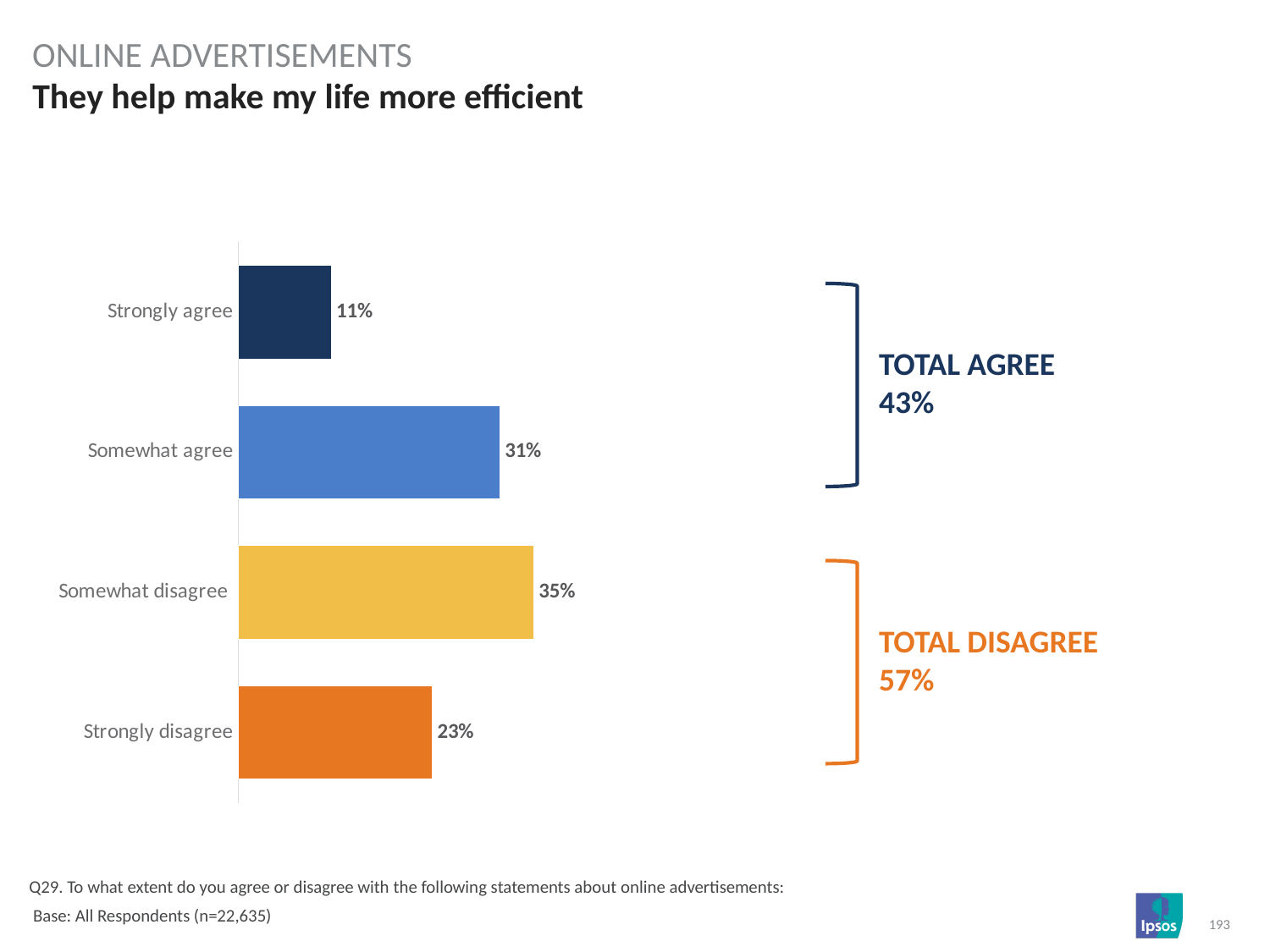

online advertisements
# They help make my life more efficient

### Chart

| Category | Column1 |
|---|---|
| Strongly agree | 0.11 |
| Somewhat agree | 0.31 |
| Somewhat disagree  | 0.35 |
| Strongly disagree | 0.23 |
TOTAL AGREE
43%

TOTAL DISAGREE
57%
Q29. To what extent do you agree or disagree with the following statements about online advertisements:
 Base: All Respondents (n=22,635)